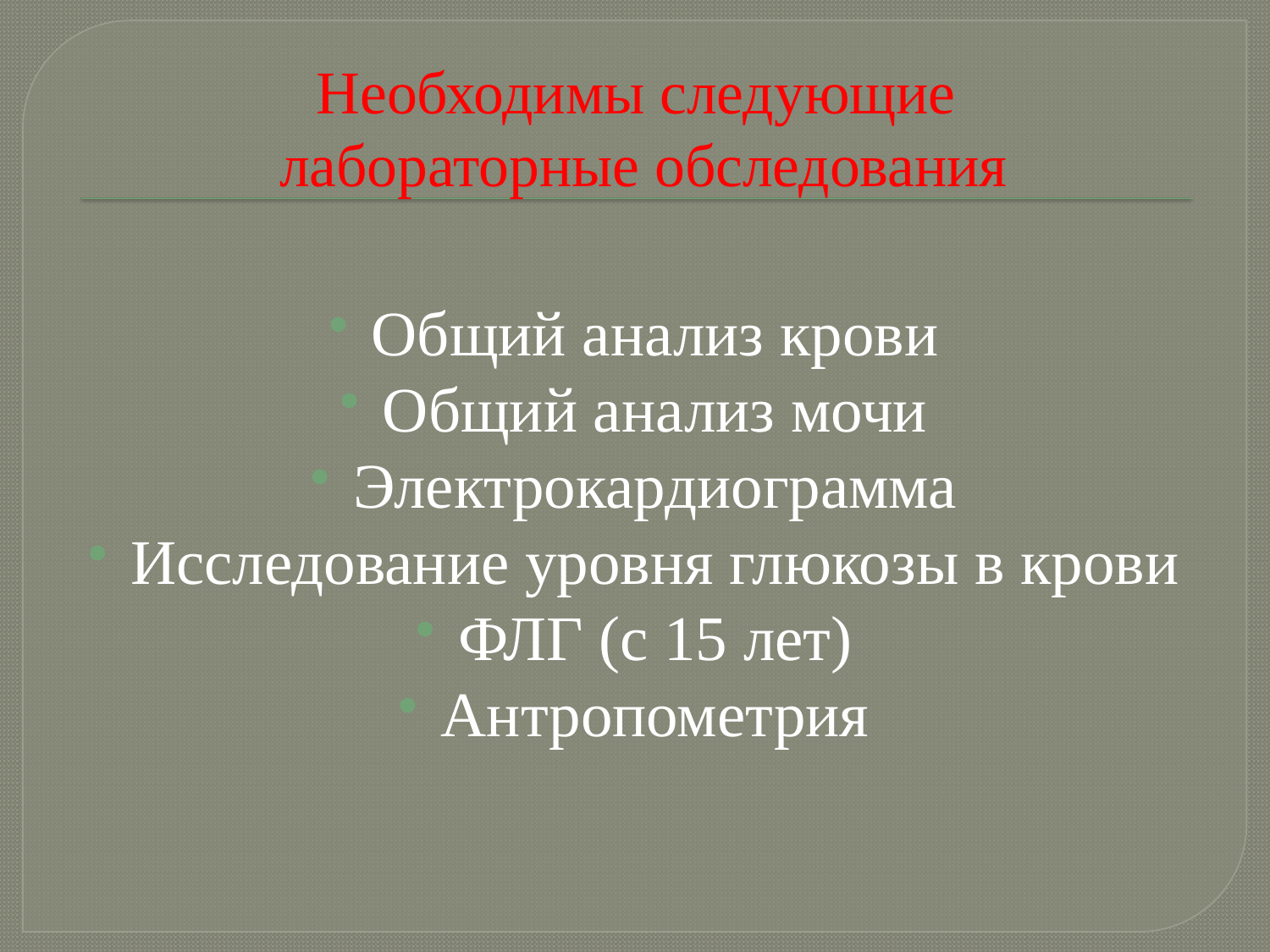

# Необходимы следующие лабораторные обследования
Общий анализ крови
Общий анализ мочи
Электрокардиограмма
Исследование уровня глюкозы в крови
ФЛГ (с 15 лет)
Антропометрия